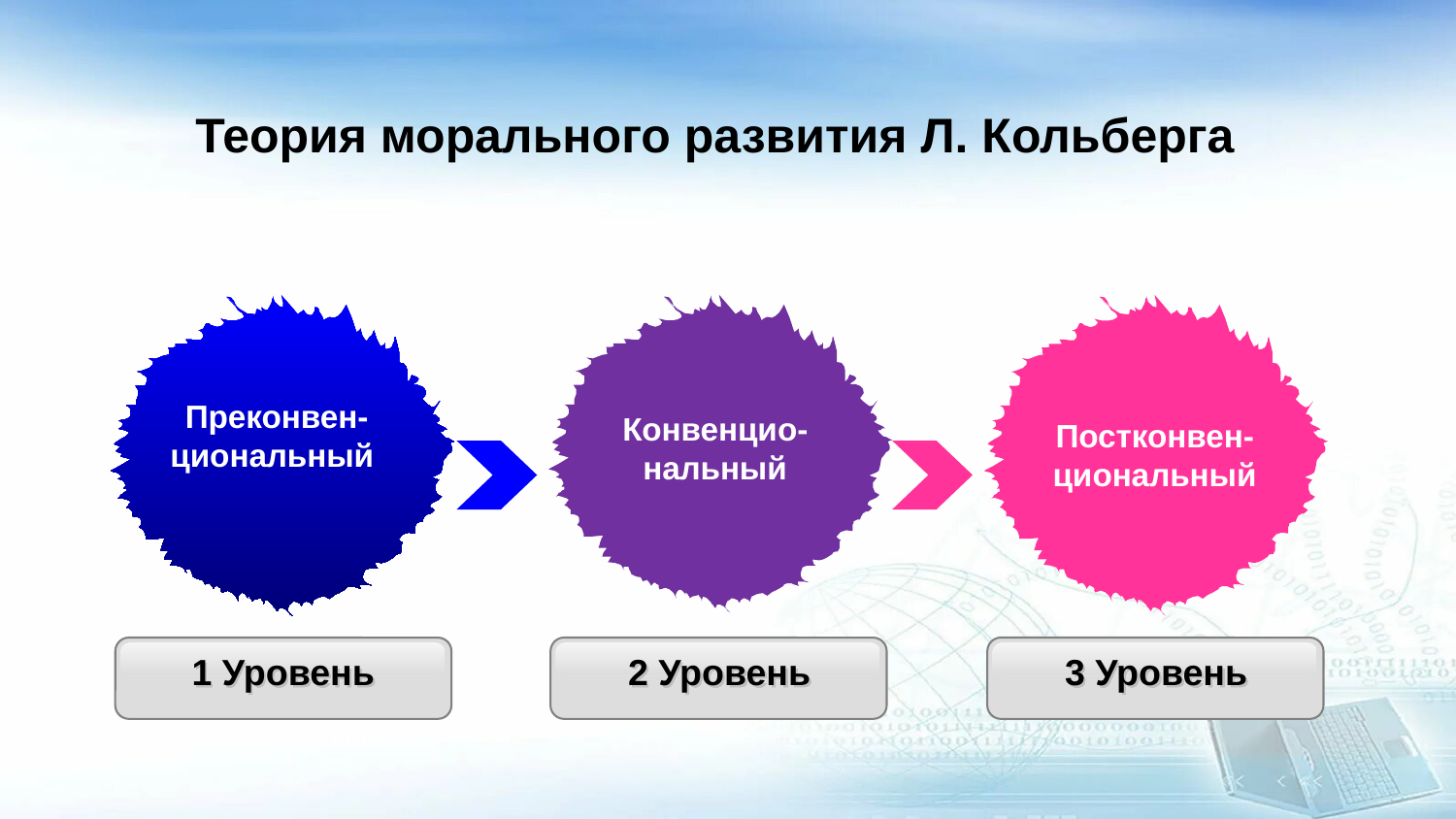

# Теория морального развития Л. Кольберга

Преконвен-циональный
Конвенцио-нальный
Постконвен-циональный

1 Уровень
2 Уровень
3 Уровень